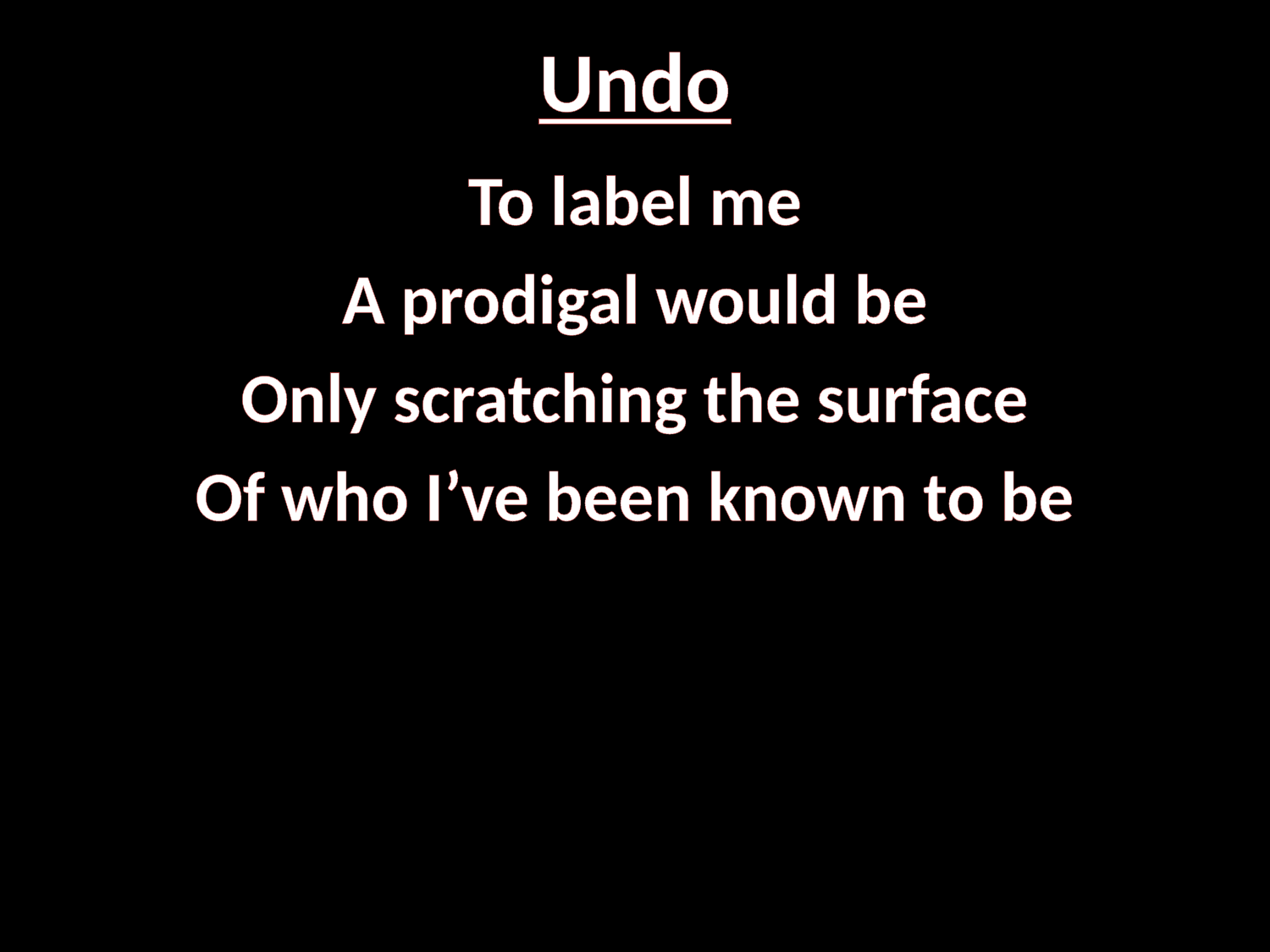

# Undo
To label me
A prodigal would be
Only scratching the surface
Of who I’ve been known to be